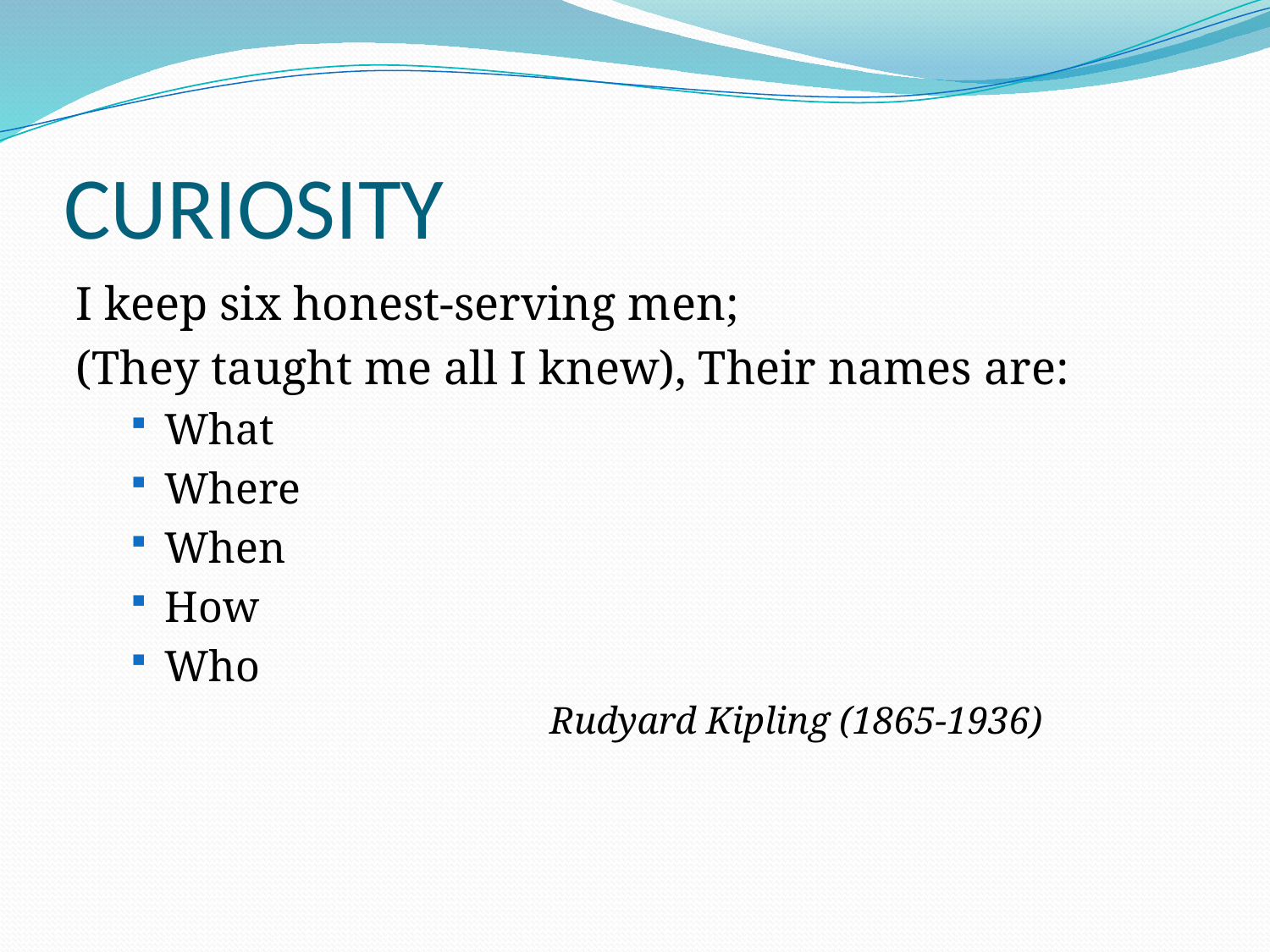

# CURIOSITY
I keep six honest-serving men;
(They taught me all I knew), Their names are:
What
Where
When
How
Who
			Rudyard Kipling (1865-1936)